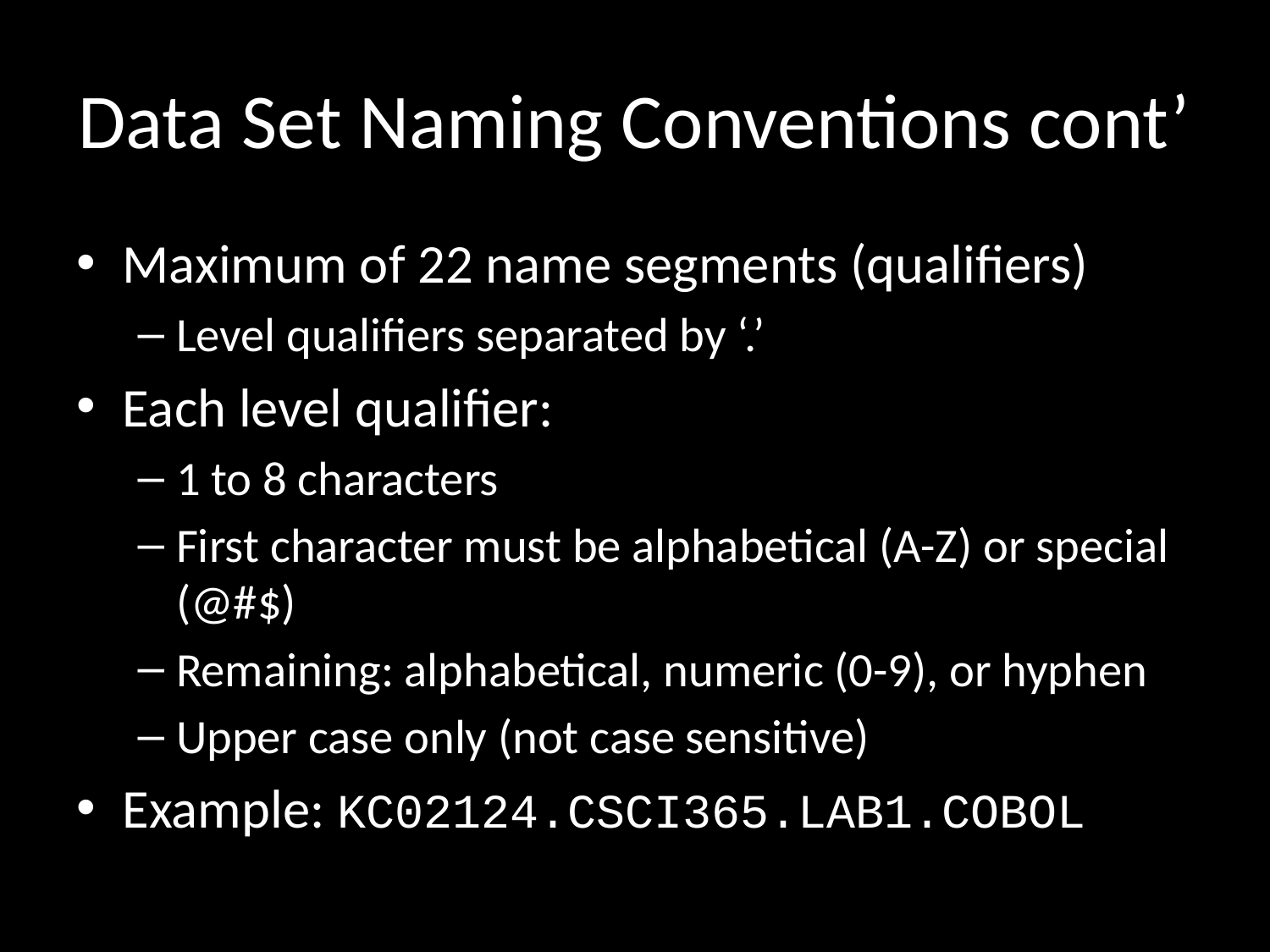

# Data Set Naming Conventions cont’
Maximum of 22 name segments (qualifiers)
Level qualifiers separated by ‘.’
Each level qualifier:
1 to 8 characters
First character must be alphabetical (A-Z) or special (@#$)
Remaining: alphabetical, numeric (0-9), or hyphen
Upper case only (not case sensitive)
Example: KC02124.CSCI365.LAB1.COBOL